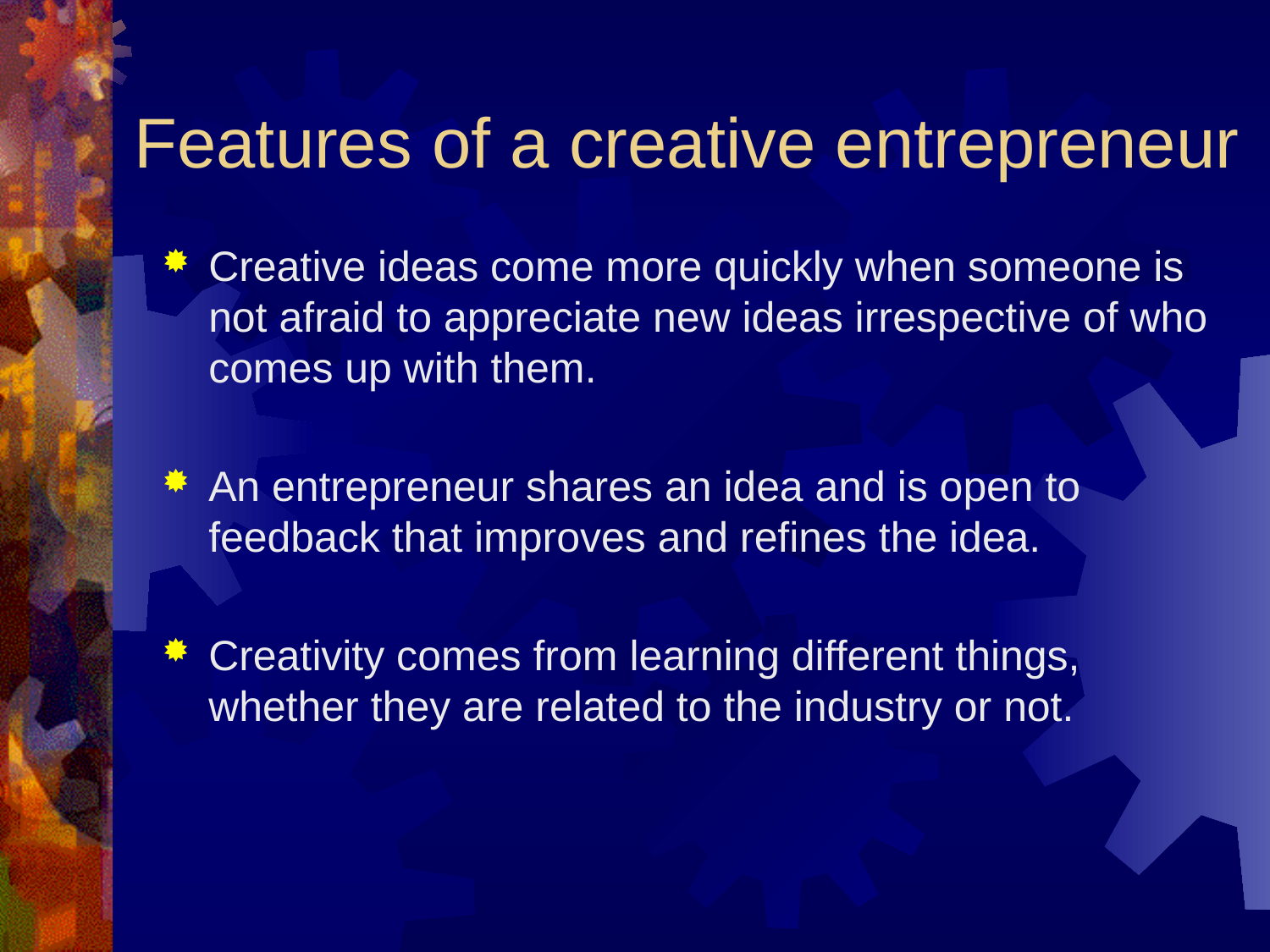

# Features of a creative entrepreneur
Creative ideas come more quickly when someone is not afraid to appreciate new ideas irrespective of who comes up with them.

An entrepreneur shares an idea and is open to feedback that improves and refines the idea.

Creativity comes from learning different things, whether they are related to the industry or not.